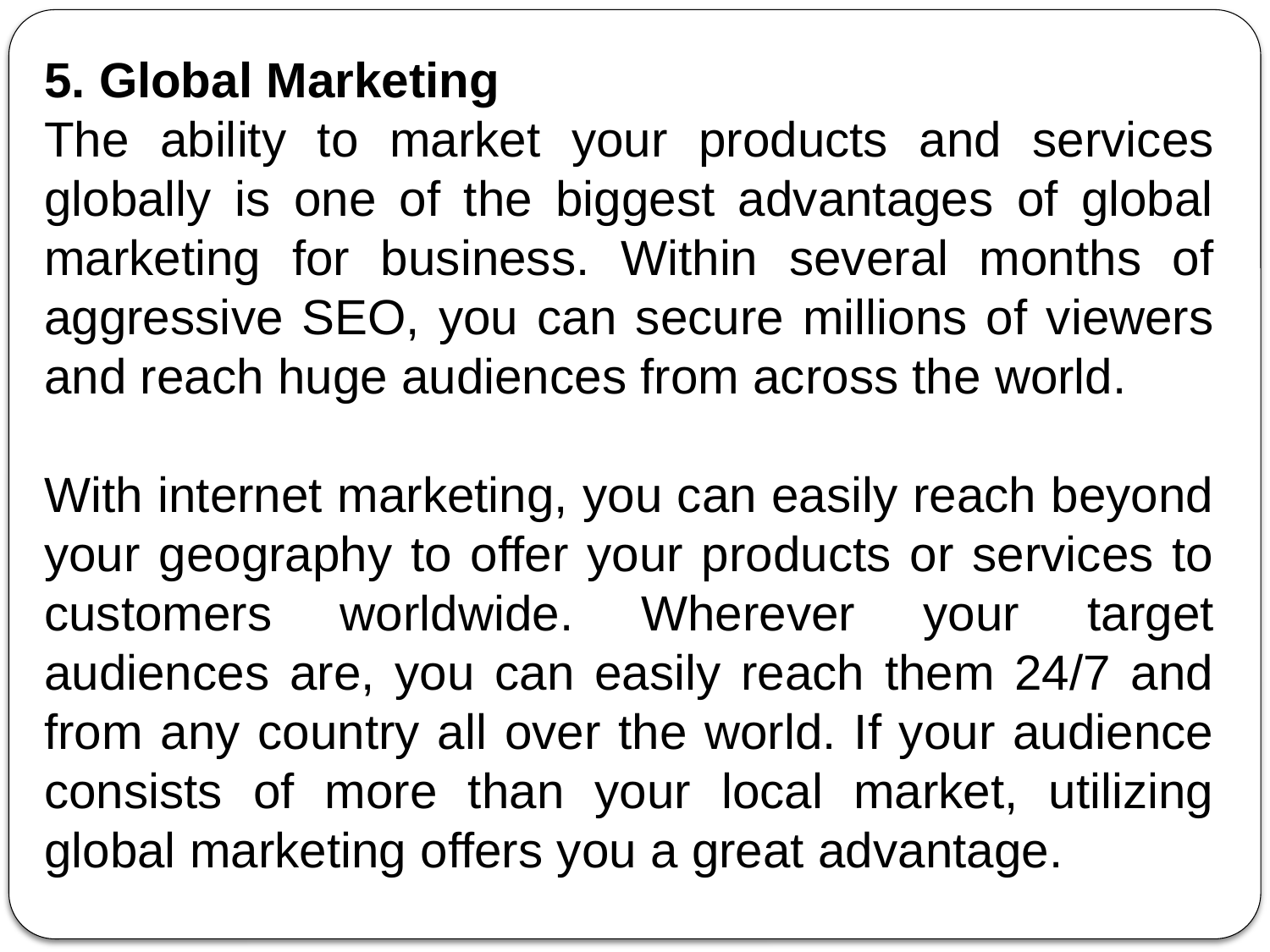

5. Global Marketing
The ability to market your products and services globally is one of the biggest advantages of global marketing for business. Within several months of aggressive SEO, you can secure millions of viewers and reach huge audiences from across the world.

With internet marketing, you can easily reach beyond your geography to offer your products or services to customers worldwide. Wherever your target audiences are, you can easily reach them 24/7 and from any country all over the world. If your audience consists of more than your local market, utilizing global marketing offers you a great advantage.